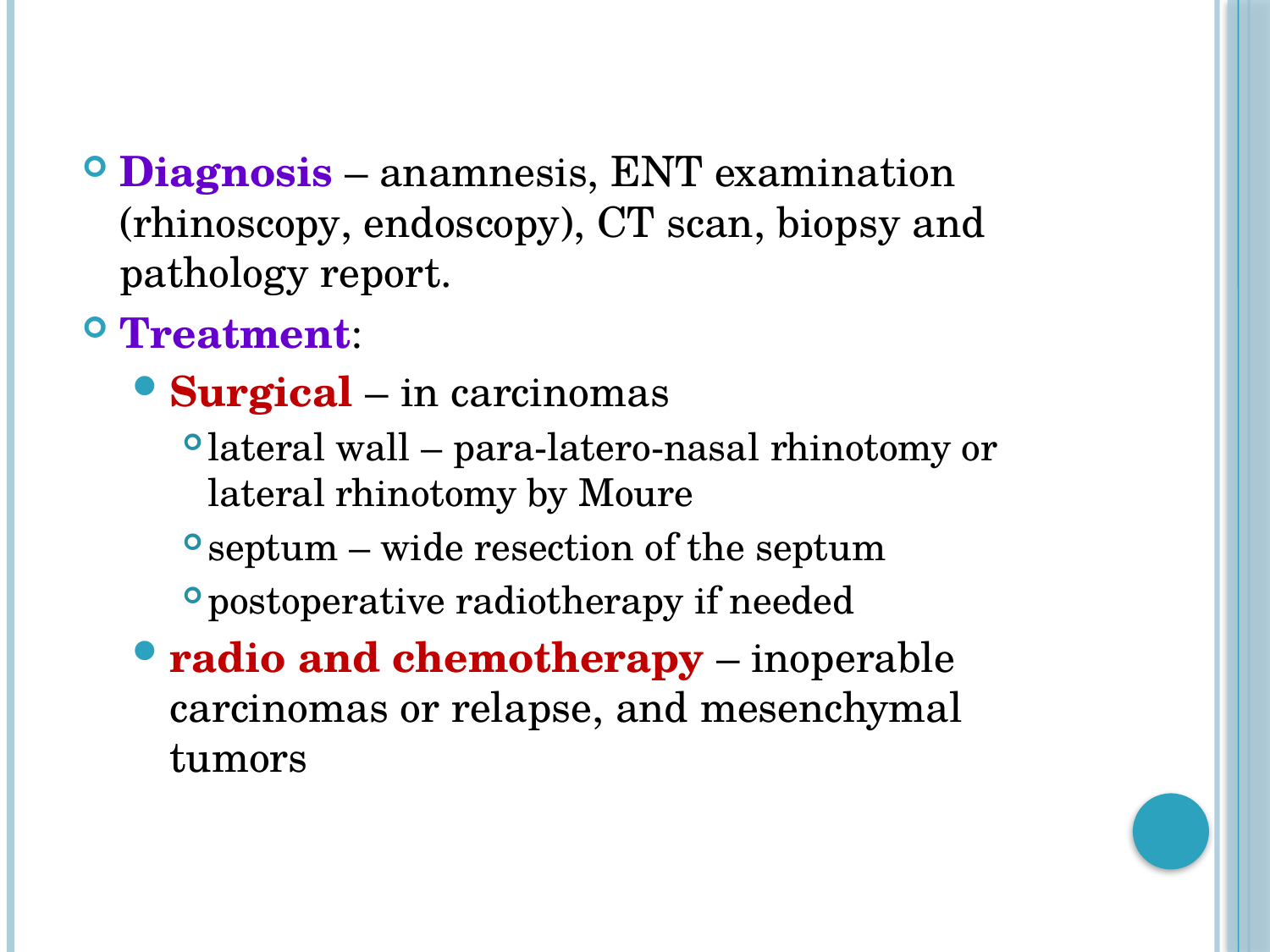

Diagnosis – anamnesis, ENT examination (rhinoscopy, endoscopy), CT scan, biopsy and pathology report.
Treatment:
Surgical – in carcinomas
lateral wall – para-latero-nasal rhinotomy or lateral rhinotomy by Moure
septum – wide resection of the septum
postoperative radiotherapy if needed
radio and chemotherapy – inoperable carcinomas or relapse, and mesenchymal tumors